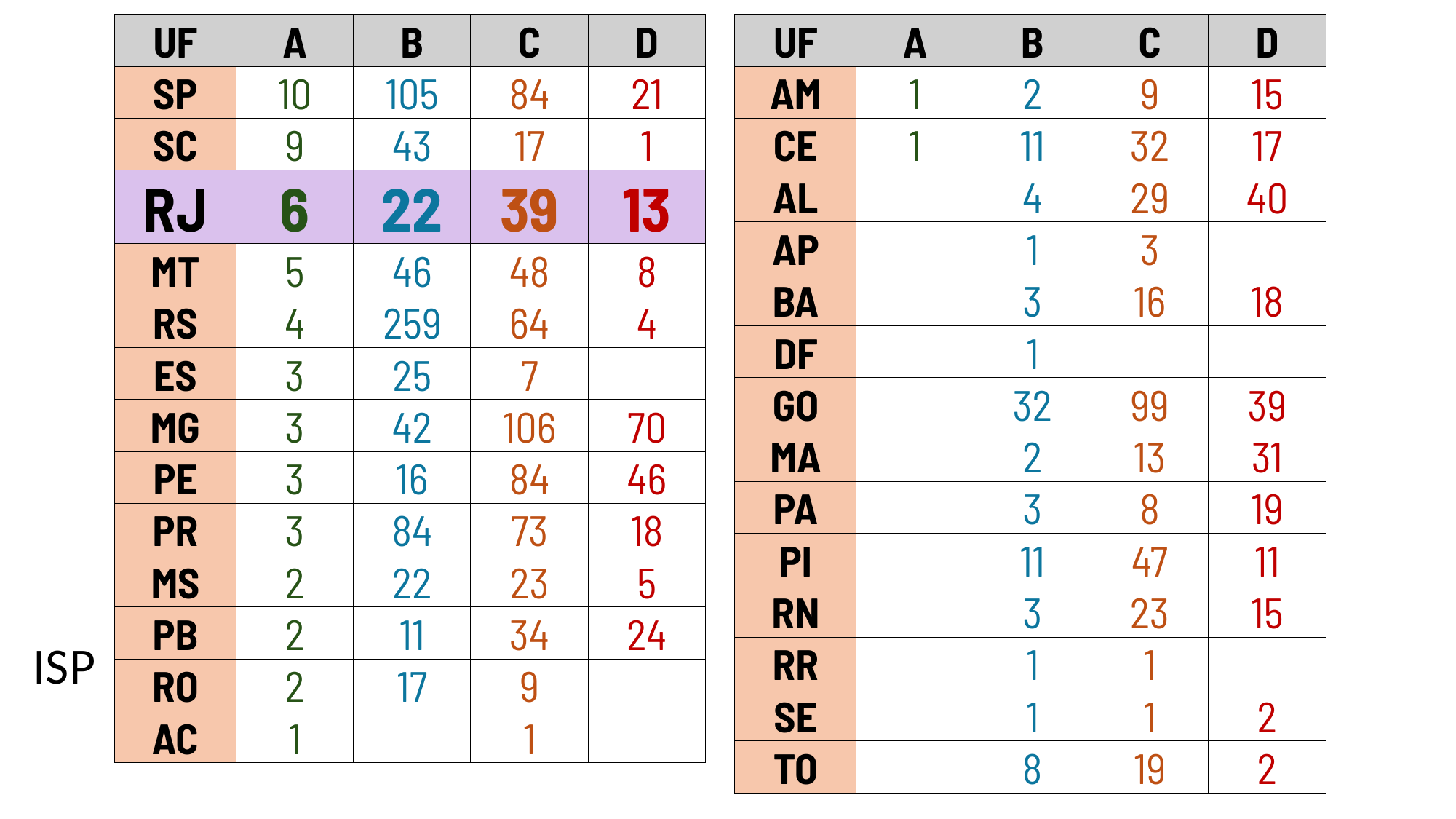

| UF | A | B | C | D |
| --- | --- | --- | --- | --- |
| SP | 10 | 105 | 84 | 21 |
| SC | 9 | 43 | 17 | 1 |
| RJ | 6 | 22 | 39 | 13 |
| MT | 5 | 46 | 48 | 8 |
| RS | 4 | 259 | 64 | 4 |
| ES | 3 | 25 | 7 |  |
| MG | 3 | 42 | 106 | 70 |
| PE | 3 | 16 | 84 | 46 |
| PR | 3 | 84 | 73 | 18 |
| MS | 2 | 22 | 23 | 5 |
| PB | 2 | 11 | 34 | 24 |
| RO | 2 | 17 | 9 |  |
| AC | 1 |  | 1 |  |
| UF | A | B | C | D |
| --- | --- | --- | --- | --- |
| AM | 1 | 2 | 9 | 15 |
| CE | 1 | 11 | 32 | 17 |
| AL |  | 4 | 29 | 40 |
| AP |  | 1 | 3 |  |
| BA |  | 3 | 16 | 18 |
| DF |  | 1 |  |  |
| GO |  | 32 | 99 | 39 |
| MA |  | 2 | 13 | 31 |
| PA |  | 3 | 8 | 19 |
| PI |  | 11 | 47 | 11 |
| RN |  | 3 | 23 | 15 |
| RR |  | 1 | 1 |  |
| SE |  | 1 | 1 | 2 |
| TO |  | 8 | 19 | 2 |
ISP